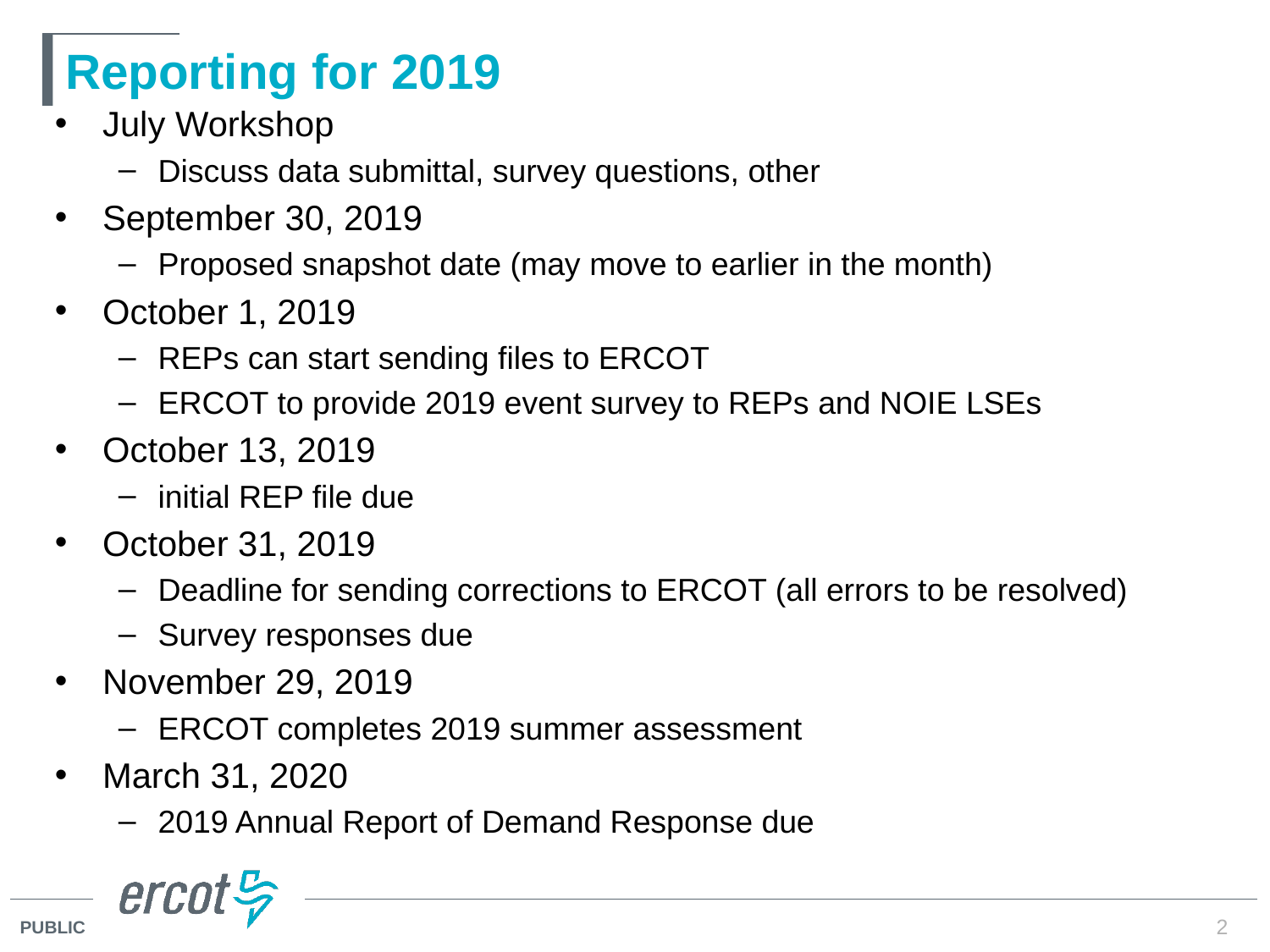

# Reporting for 2019
July Workshop
Discuss data submittal, survey questions, other
September 30, 2019
Proposed snapshot date (may move to earlier in the month)
October 1, 2019
REPs can start sending files to ERCOT
ERCOT to provide 2019 event survey to REPs and NOIE LSEs
October 13, 2019
initial REP file due
October 31, 2019
Deadline for sending corrections to ERCOT (all errors to be resolved)
Survey responses due
November 29, 2019
ERCOT completes 2019 summer assessment
March 31, 2020
2019 Annual Report of Demand Response due

2